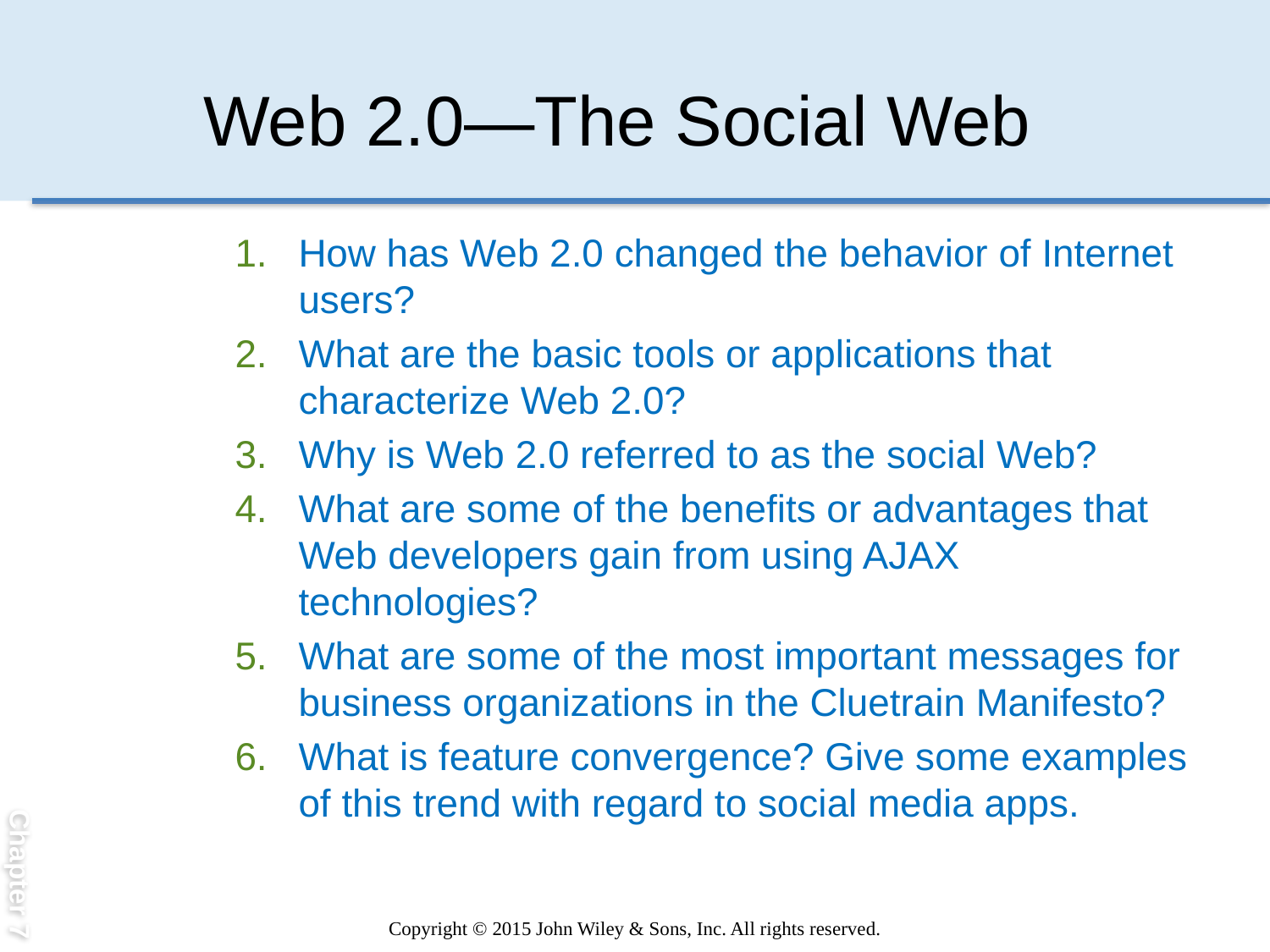

Chapter 7
# Web 2.0—The Social Web
How has Web 2.0 changed the behavior of Internet users?
What are the basic tools or applications that characterize Web 2.0?
Why is Web 2.0 referred to as the social Web?
What are some of the benefits or advantages that Web developers gain from using AJAX technologies?
What are some of the most important messages for business organizations in the Cluetrain Manifesto?
What is feature convergence? Give some examples of this trend with regard to social media apps.